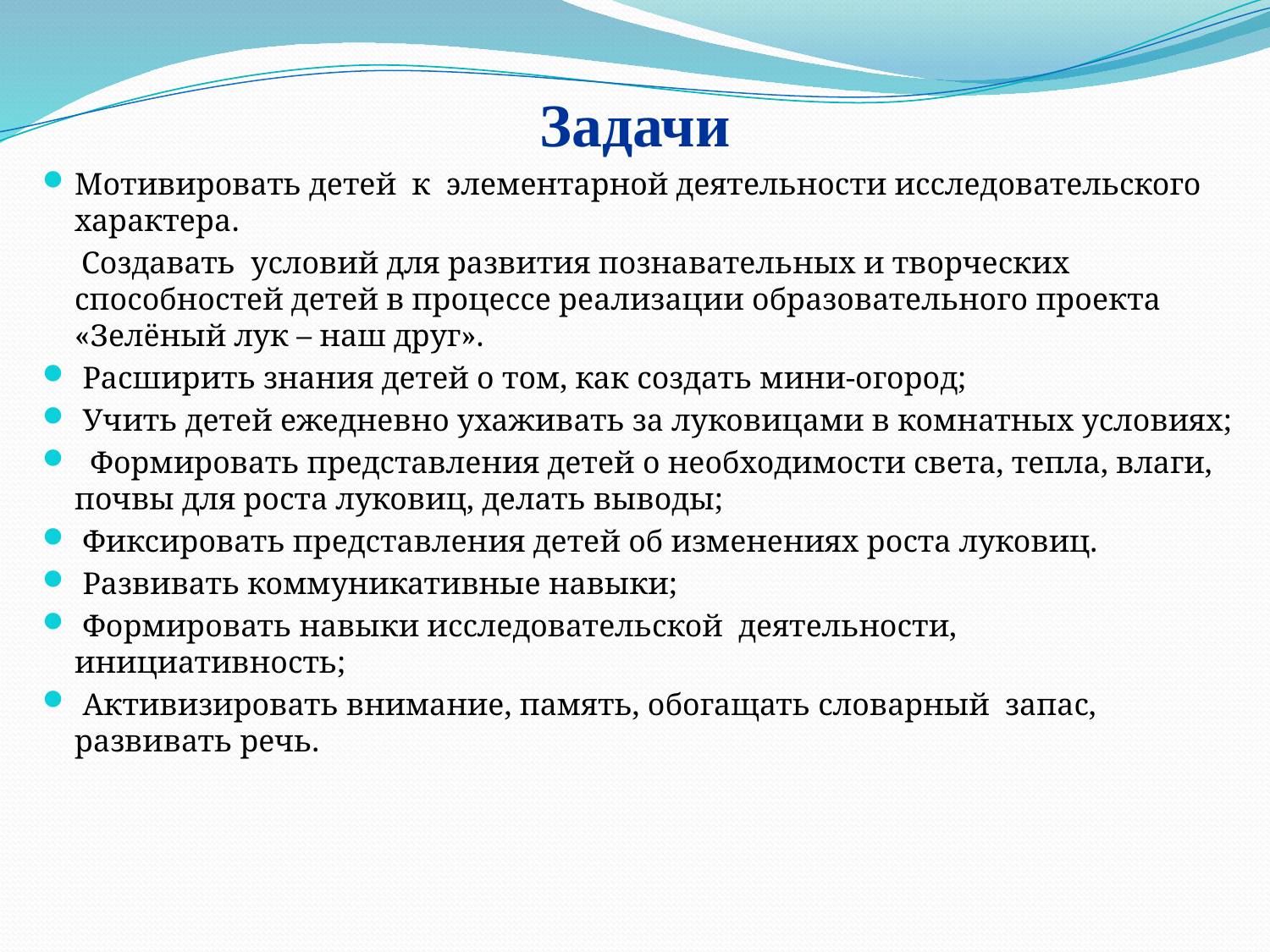

# Задачи
Мотивировать детей  к  элементарной деятельности исследовательского характера.
     Создавать  условий для развития познавательных и творческих способностей детей в процессе реализации образовательного проекта «Зелёный лук – наш друг».
 Расширить знания детей о том, как создать мини-огород;
 Учить детей ежедневно ухаживать за луковицами в комнатных условиях;
  Формировать представления детей о необходимости света, тепла, влаги, почвы для роста луковиц, делать выводы;
 Фиксировать представления детей об изменениях роста луковиц.
 Развивать коммуникативные навыки;
 Формировать навыки исследовательской  деятельности, инициативность;
 Активизировать внимание, память, обогащать словарный  запас, развивать речь.